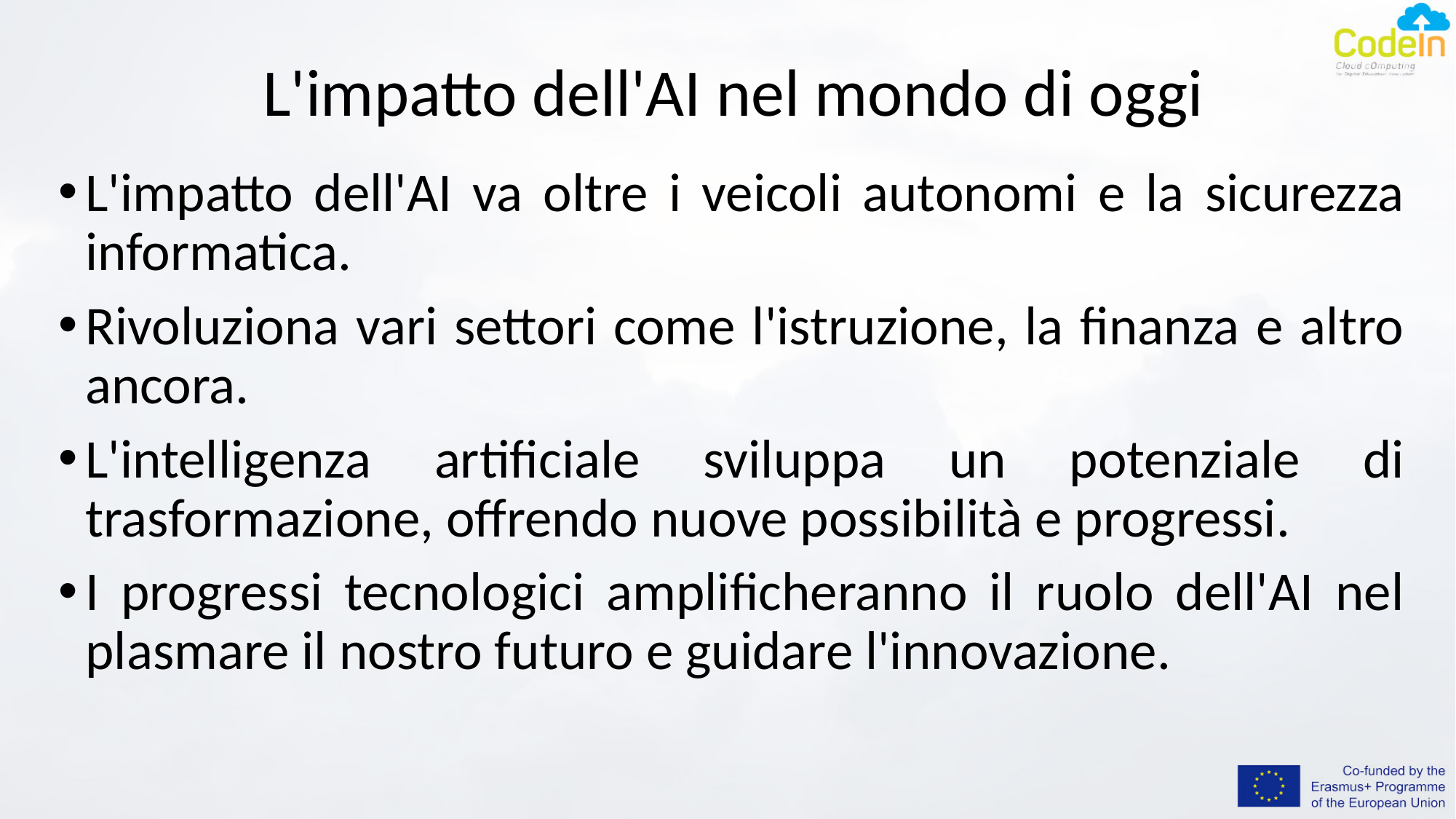

# L'impatto dell'AI nel mondo di oggi
L'impatto dell'AI va oltre i veicoli autonomi e la sicurezza informatica.
Rivoluziona vari settori come l'istruzione, la finanza e altro ancora.
L'intelligenza artificiale sviluppa un potenziale di trasformazione, offrendo nuove possibilità e progressi.
I progressi tecnologici amplificheranno il ruolo dell'AI nel plasmare il nostro futuro e guidare l'innovazione.